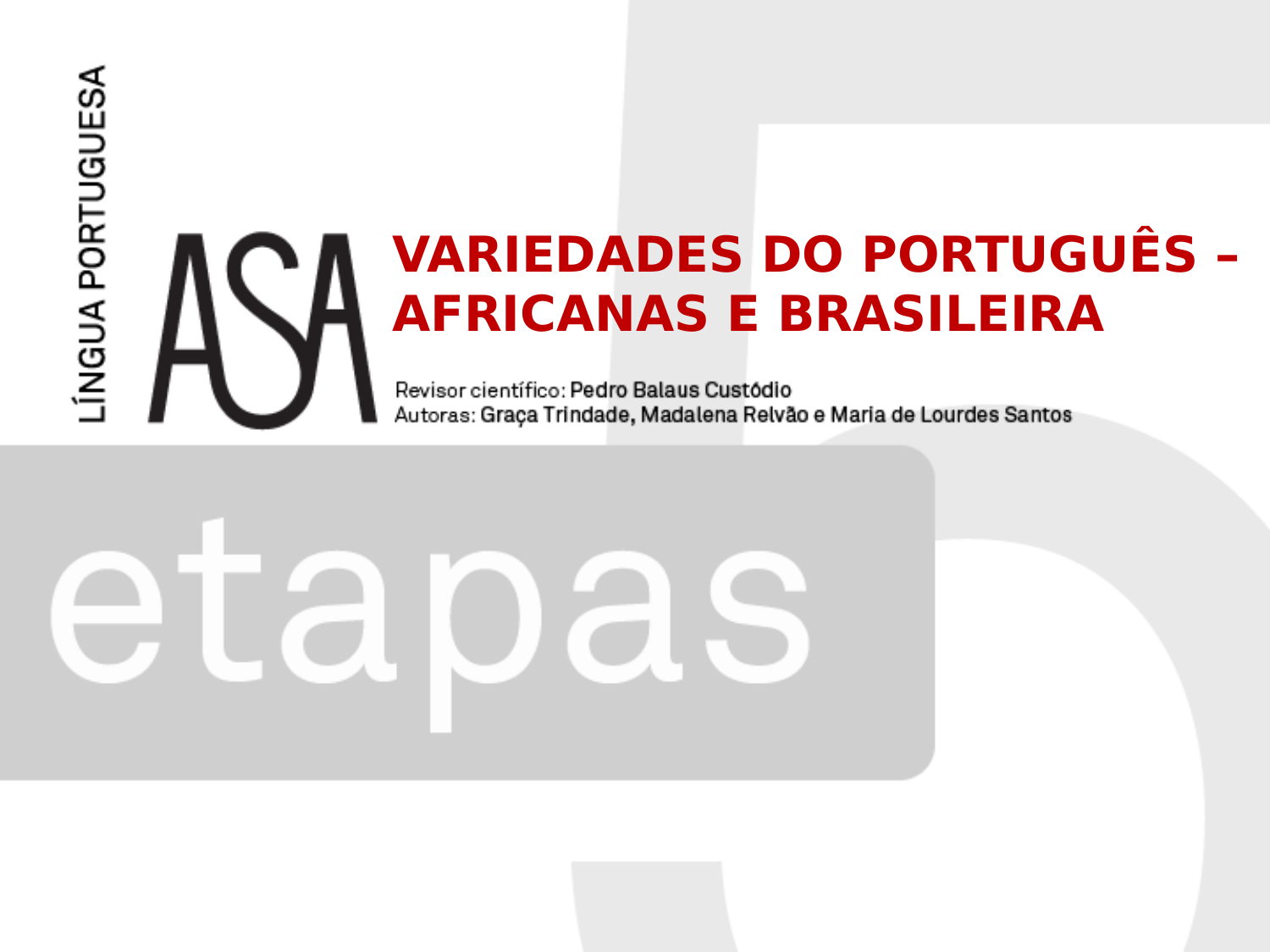

VARIEDADES DO PORTUGUÊS – AFRICANAS E BRASILEIRA